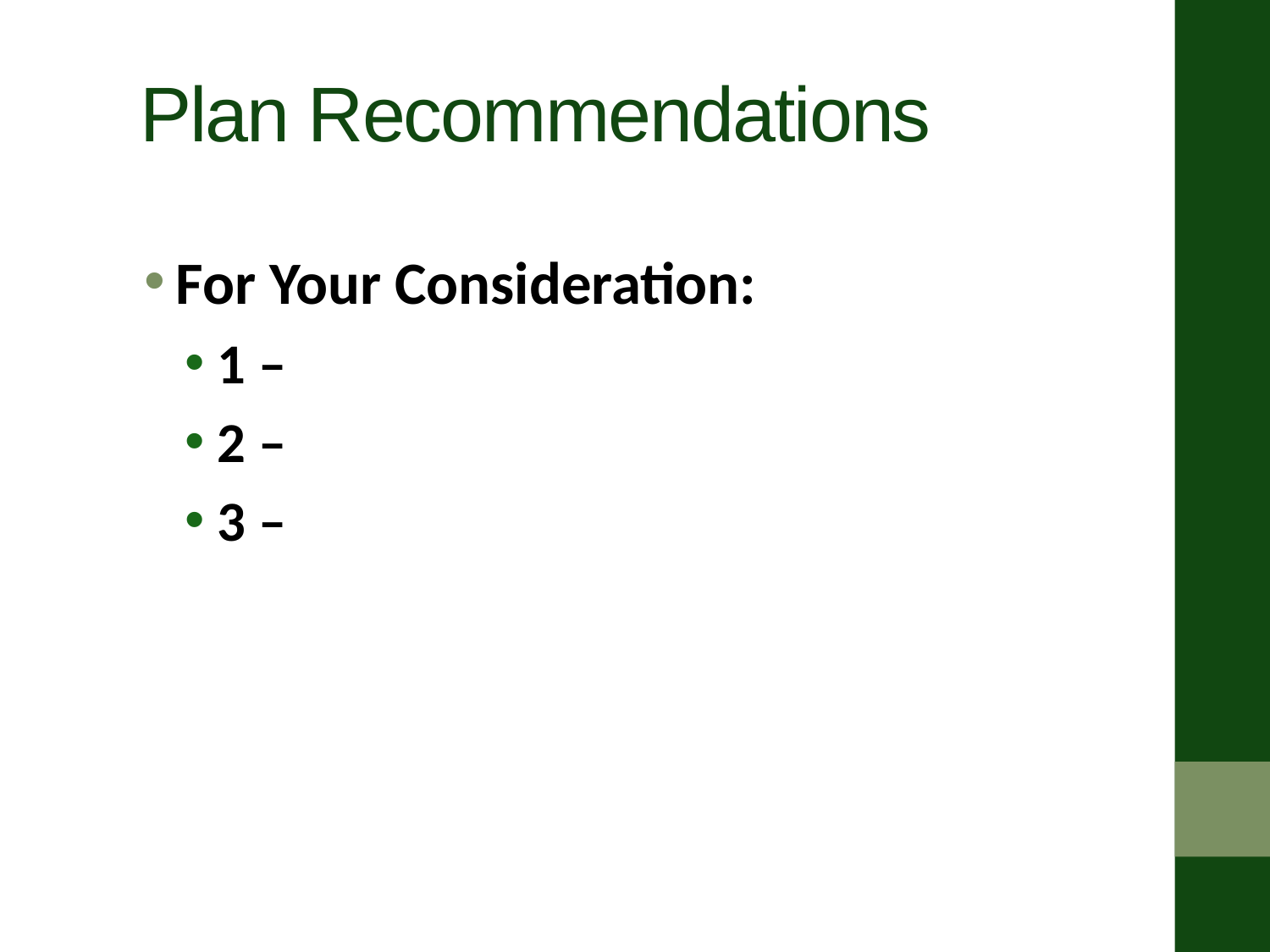

# Plan Recommendations
For Your Consideration:
1 –
2 –
3 –